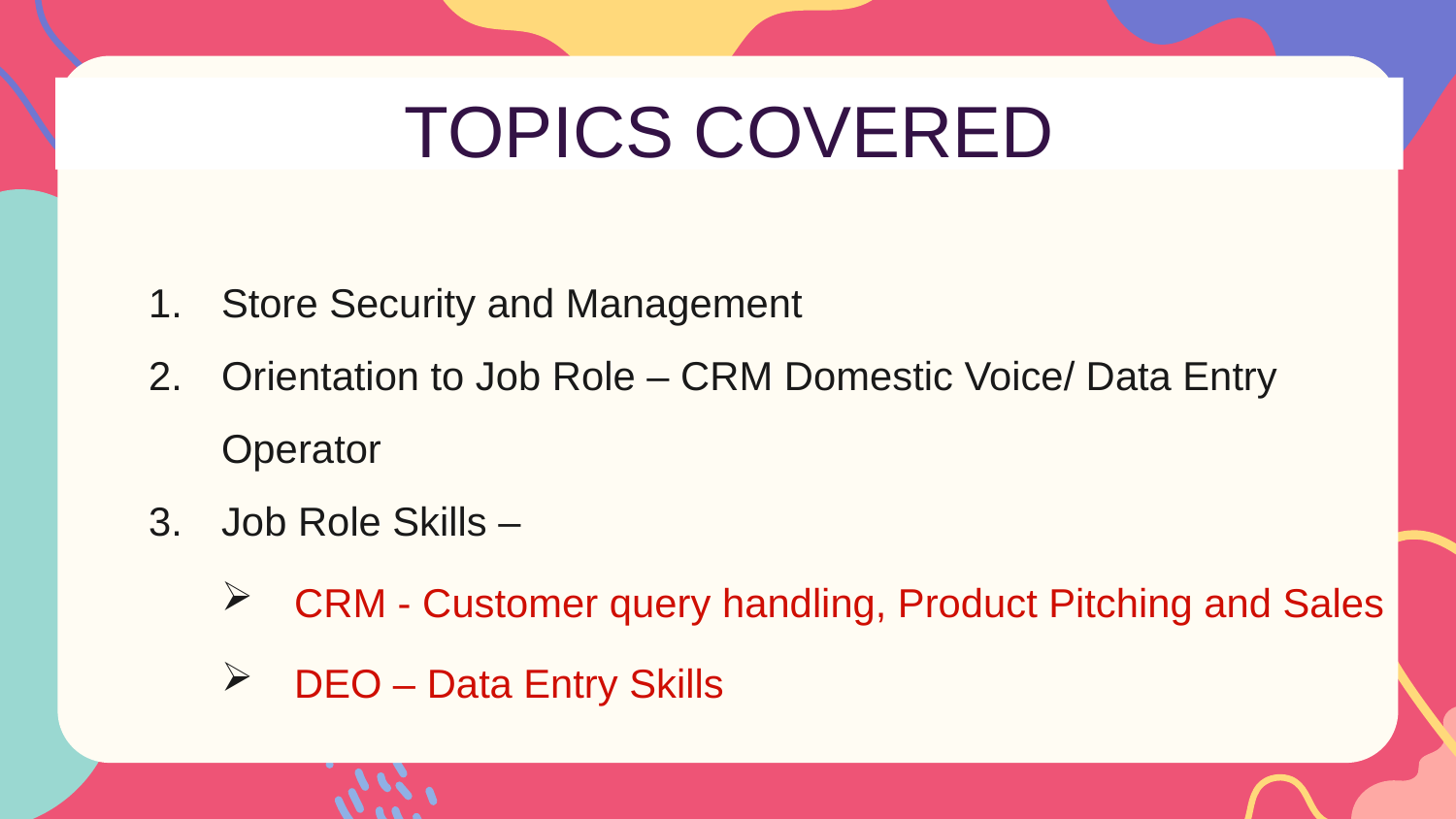

TOPICS COVERED
Store Security and Management
Orientation to Job Role – CRM Domestic Voice/ Data Entry Operator
Job Role Skills –
CRM - Customer query handling, Product Pitching and Sales
DEO – Data Entry Skills